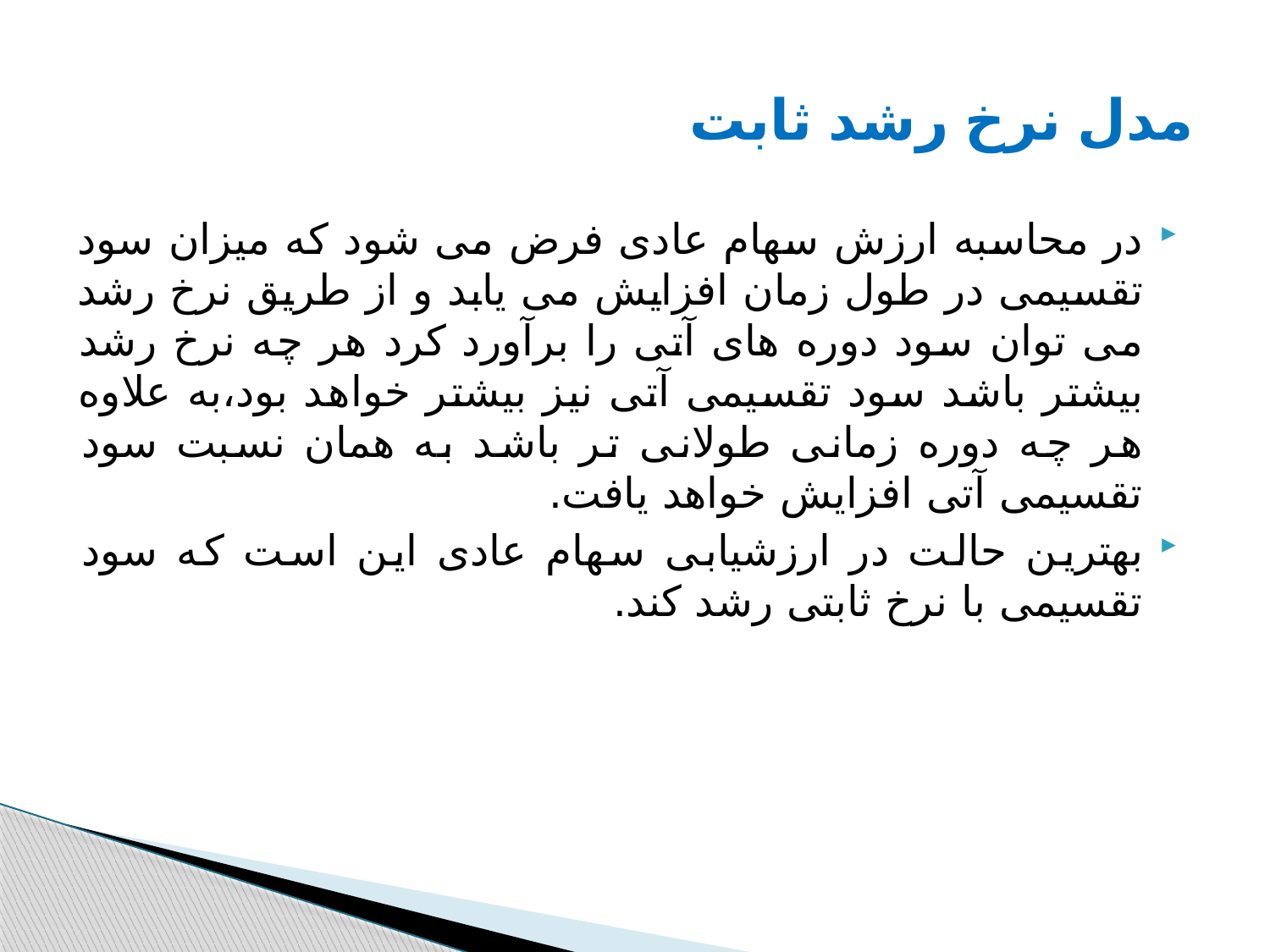

# مدل نرخ رشد ثابت
در محاسبه ارزش سهام عادی فرض می شود که میزان سود تقسیمی در طول زمان افزایش می یابد و از طریق نرخ رشد می توان سود دوره های آتی را برآورد کرد هر چه نرخ رشد بیشتر باشد سود تقسیمی آتی نیز بیشتر خواهد بود،به علاوه هر چه دوره زمانی طولانی تر باشد به همان نسبت سود تقسیمی آتی افزایش خواهد یافت.
بهترین حالت در ارزشیابی سهام عادی این است که سود تقسیمی با نرخ ثابتی رشد کند.